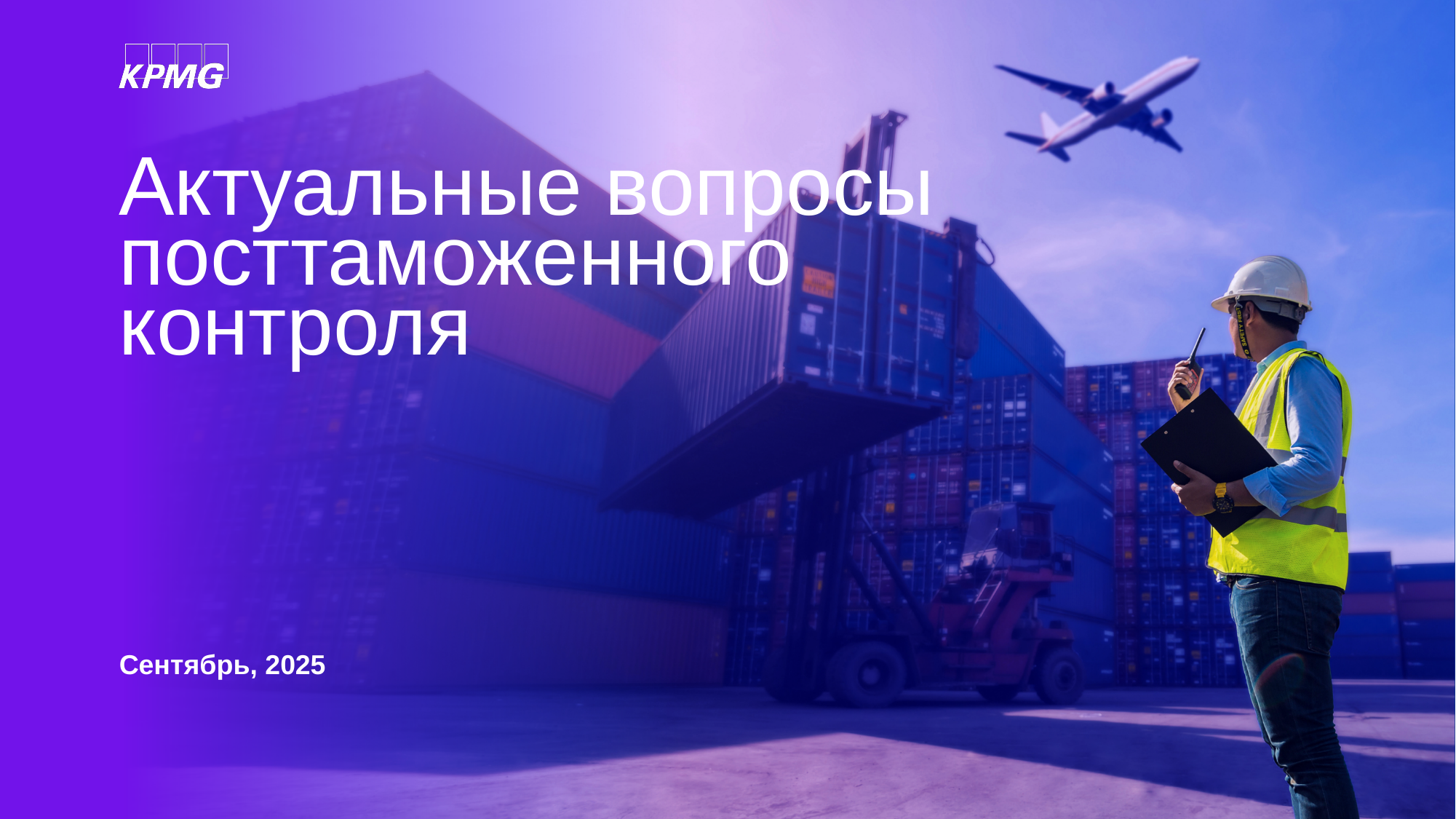

# Актуальные вопросы посттаможенного контроля

Сентябрь, 2025